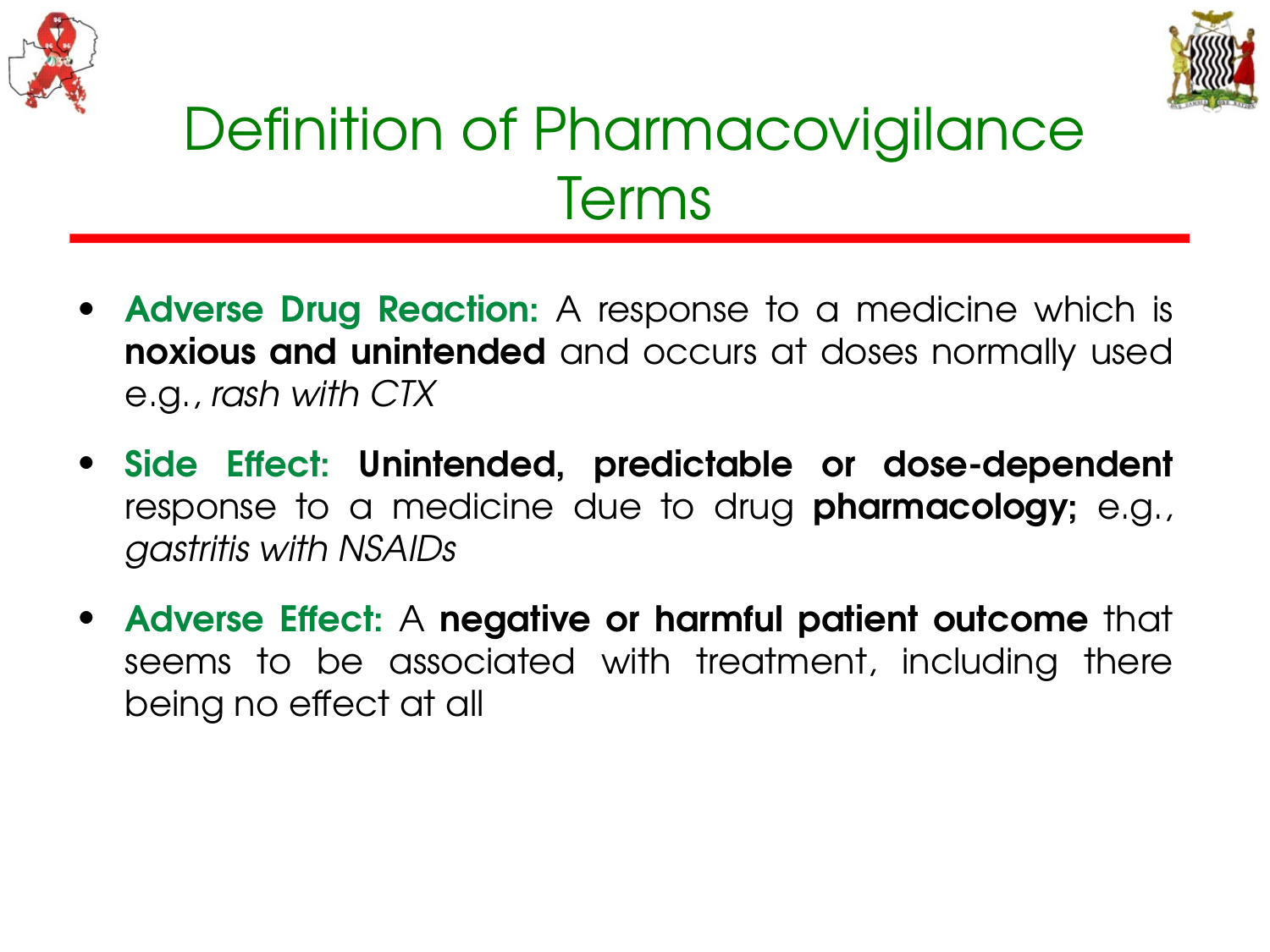

Definition of Pharmacovigilance Terms
Adverse Drug Reaction: A response to a medicine which is noxious and unintended and occurs at doses normally used e.g., rash with CTX
Side Effect: Unintended, predictable or dose-dependent response to a medicine due to drug pharmacology; e.g., gastritis with NSAIDs
Adverse Effect: A negative or harmful patient outcome that seems to be associated with treatment, including there being no effect at all